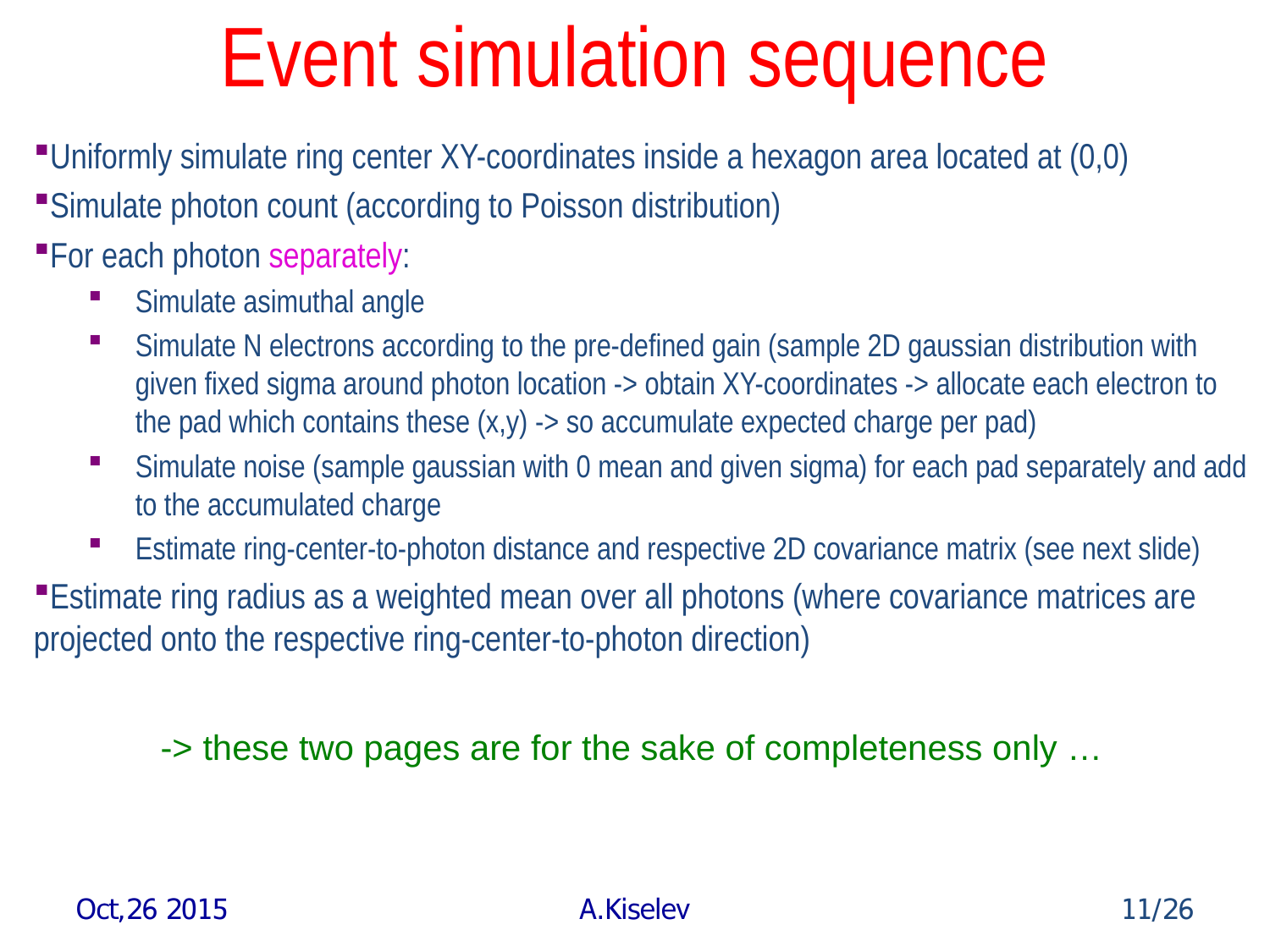

# Event simulation sequence
Uniformly simulate ring center XY-coordinates inside a hexagon area located at (0,0)
Simulate photon count (according to Poisson distribution)
For each photon separately:
Simulate asimuthal angle
Simulate N electrons according to the pre-defined gain (sample 2D gaussian distribution with given fixed sigma around photon location -> obtain XY-coordinates -> allocate each electron to the pad which contains these (x,y) -> so accumulate expected charge per pad)
Simulate noise (sample gaussian with 0 mean and given sigma) for each pad separately and add to the accumulated charge
Estimate ring-center-to-photon distance and respective 2D covariance matrix (see next slide)
Estimate ring radius as a weighted mean over all photons (where covariance matrices are projected onto the respective ring-center-to-photon direction)
-> these two pages are for the sake of completeness only …
Oct,26 2015
A.Kiselev
11/26